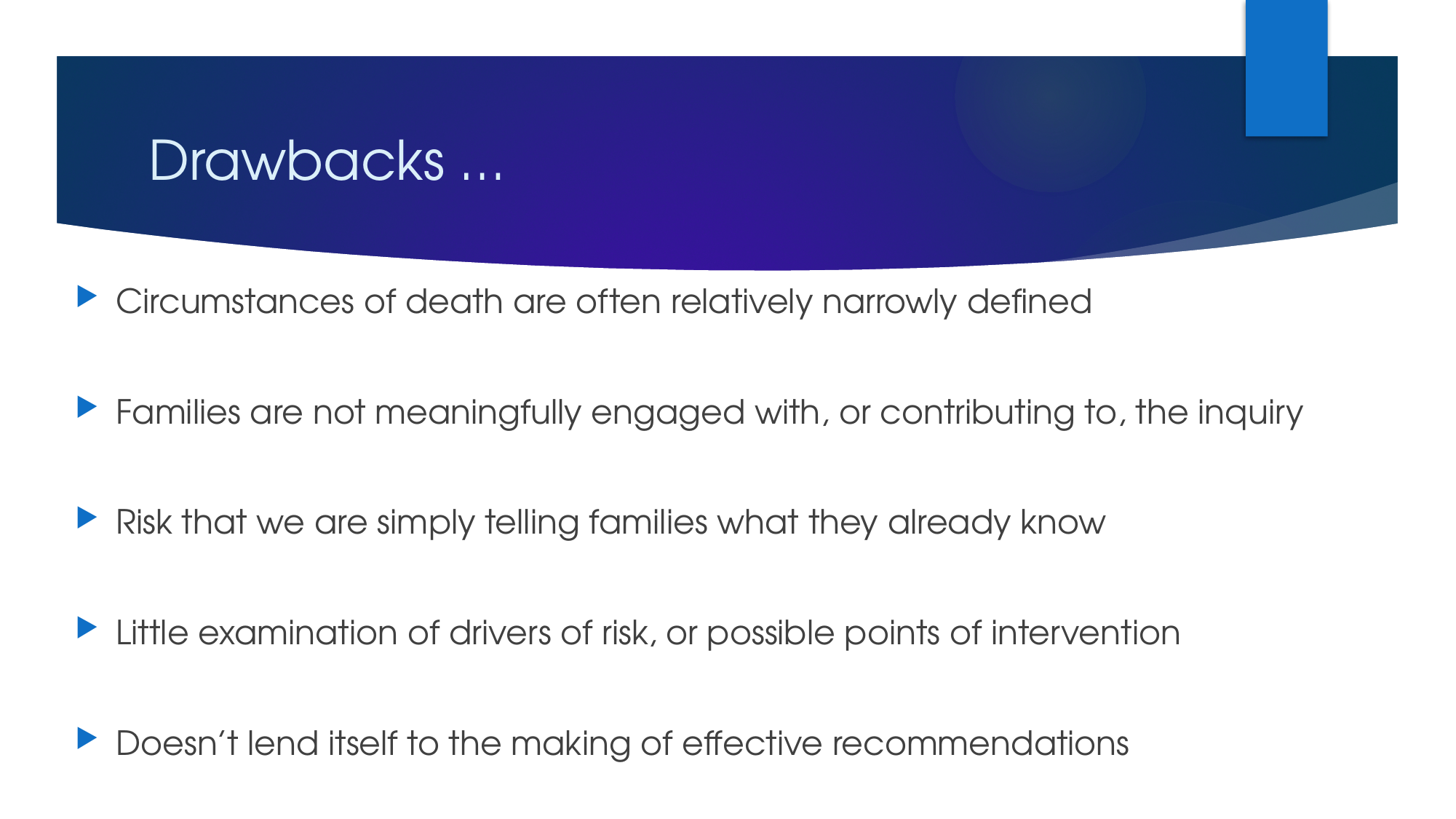

# Drawbacks …
Circumstances of death are often relatively narrowly defined

Families are not meaningfully engaged with, or contributing to, the inquiry

Risk that we are simply telling families what they already know

Little examination of drivers of risk, or possible points of intervention

Doesn’t lend itself to the making of effective recommendations